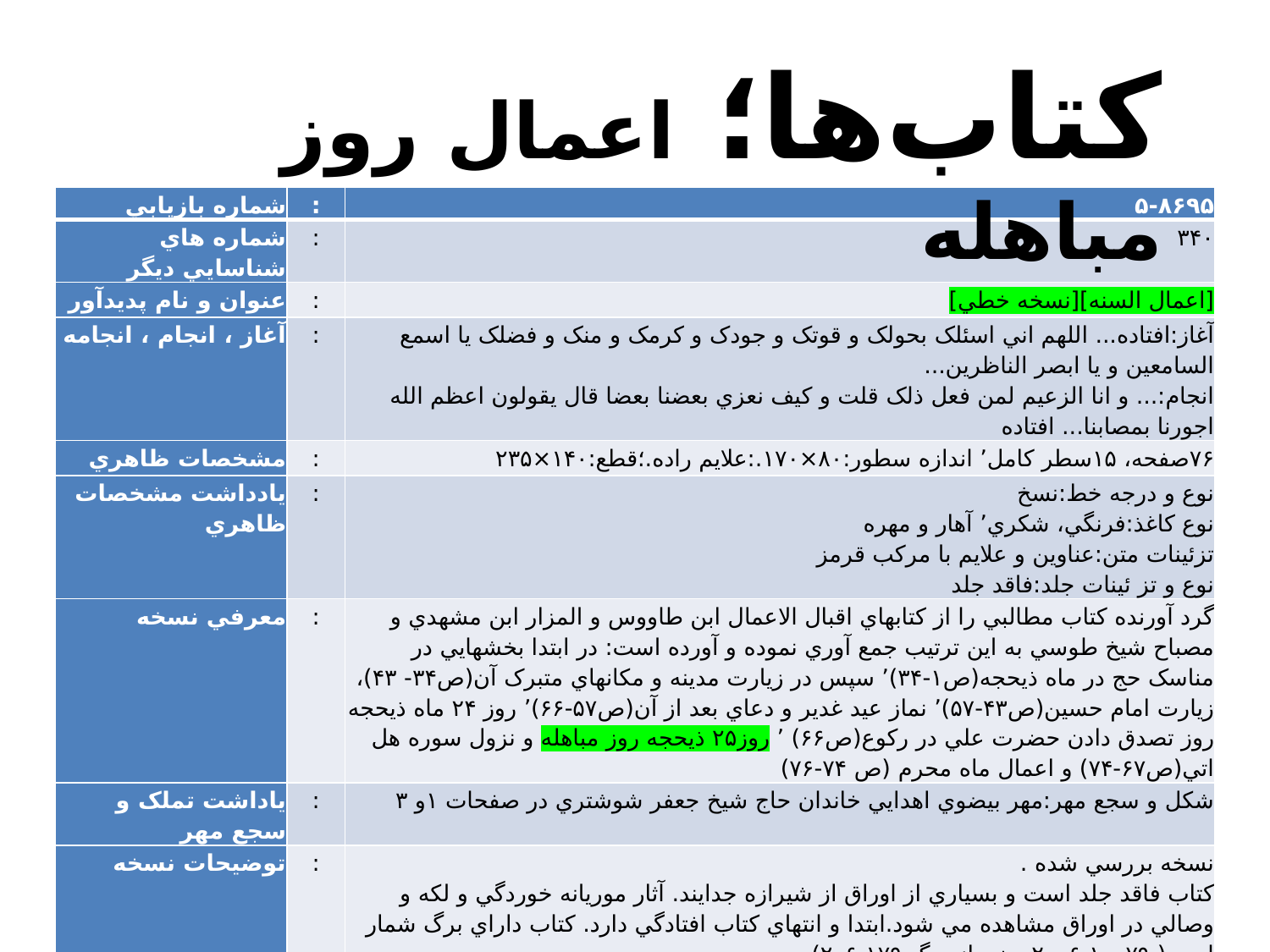

کتاب‌ها؛ اعمال روز مباهله
| ‏شماره بازيابي | : | ۵-۸۶۹۵ |
| --- | --- | --- |
| ‏شماره هاي شناسايي ديگر | : | ۳۴۰ |
| ‏عنوان و نام پديدآور | : | [اعمال السنه][نسخه خطي] |
| ‏آغاز ، انجام ، انجامه | : | آغاز:افتاده... اللهم اني اسئلک بحولک و قوتک و جودک و کرمک و منک و فضلک يا اسمع السامعين و يا ابصر الناظرين... انجام:... و انا الزعيم لمن فعل ذلک قلت و کيف نعزي بعضنا بعضا قال يقولون اعظم الله اجورنا بمصابنا... افتاده |
| ‏مشخصات ظاهري | : | ۷۶صفحه، ۱۵سطر کامل٬ اندازه سطور:۸۰×۱۷۰.:علايم راده.؛قطع:۱۴۰×۲۳۵ |
| ‏يادداشت مشخصات ظاهري | : | نوع و درجه خط:نسخ نوع کاغذ:فرنگي، شکري٬ آهار و مهره تزئينات متن:عناوين و علايم با مرکب قرمز نوع و تز ئينات جلد:فاقد جلد |
| ‏معرفي نسخه | : | گرد آورنده کتاب مطالبي را از کتابهاي اقبال الاعمال ابن طاووس و المزار ابن مشهدي و مصباح شيخ طوسي به اين ترتيب جمع آوري نموده و آورده است: در ابتدا بخشهايي در مناسک حج در ماه ذيحجه(ص۱-۳۴)٬ سپس در زيارت مدينه و مکانهاي متبرک آن(ص۳۴- ۴۳)، زيارت امام حسين(ص۴۳-۵۷)٬ نماز عيد غدير و دعاي بعد از آن(ص۵۷-۶۶)٬ روز ۲۴ ماه ذيحجه روز تصدق دادن حضرت علي در رکوع(ص۶۶) ٬ روز۲۵ ذيحجه روز مباهله و نزول سوره هل اتي(ص۶۷-۷۴) و اعمال ماه محرم (ص ۷۴-۷۶) |
| ‏ياداشت تملک و سجع مهر | : | شکل و سجع مهر:مهر بيضوي اهدايي خاندان حاج شيخ جعفر شوشتري در صفحات ۱و ۳ |
| ‏توضيحات نسخه | : | نسخه بررسي شده . کتاب فاقد جلد است و بسياري از اوراق از شيرازه جدايند. آثار موريانه خوردگي و لکه و وصالي در اوراق مشاهده مي شود.ابتدا و انتهاي کتاب افتادگي دارد. کتاب داراي برگ شمار است( ۱۰۰۷۹-۲۰۰۶ يعني از برگ ۱۷۹-۲۰۶) |
| ‏يادداشت کلي | : | زبان:عربي |
| ‏موضوع | : | اعمال السنه زيارت - آداب و رسوم دعاها |
| ‏دسترسي و محل الکترونيکي | : | http://dl.nlai.ir/UI/9261e8e5-b310-4f3e-8239-34c1f22c96b8/Catalogue.aspx |